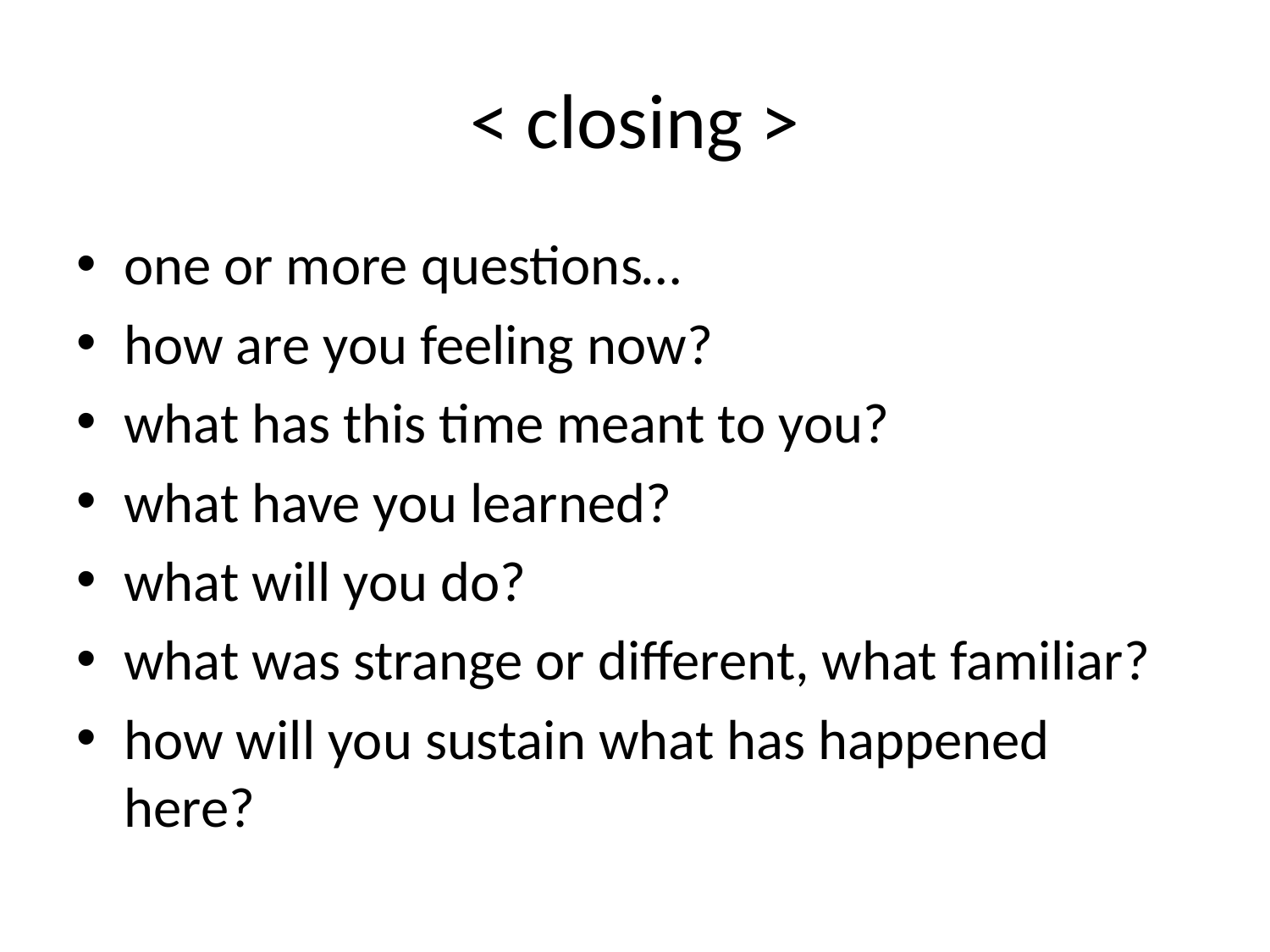

# < closing >
one or more questions…
how are you feeling now?
what has this time meant to you?
what have you learned?
what will you do?
what was strange or different, what familiar?
how will you sustain what has happened here?